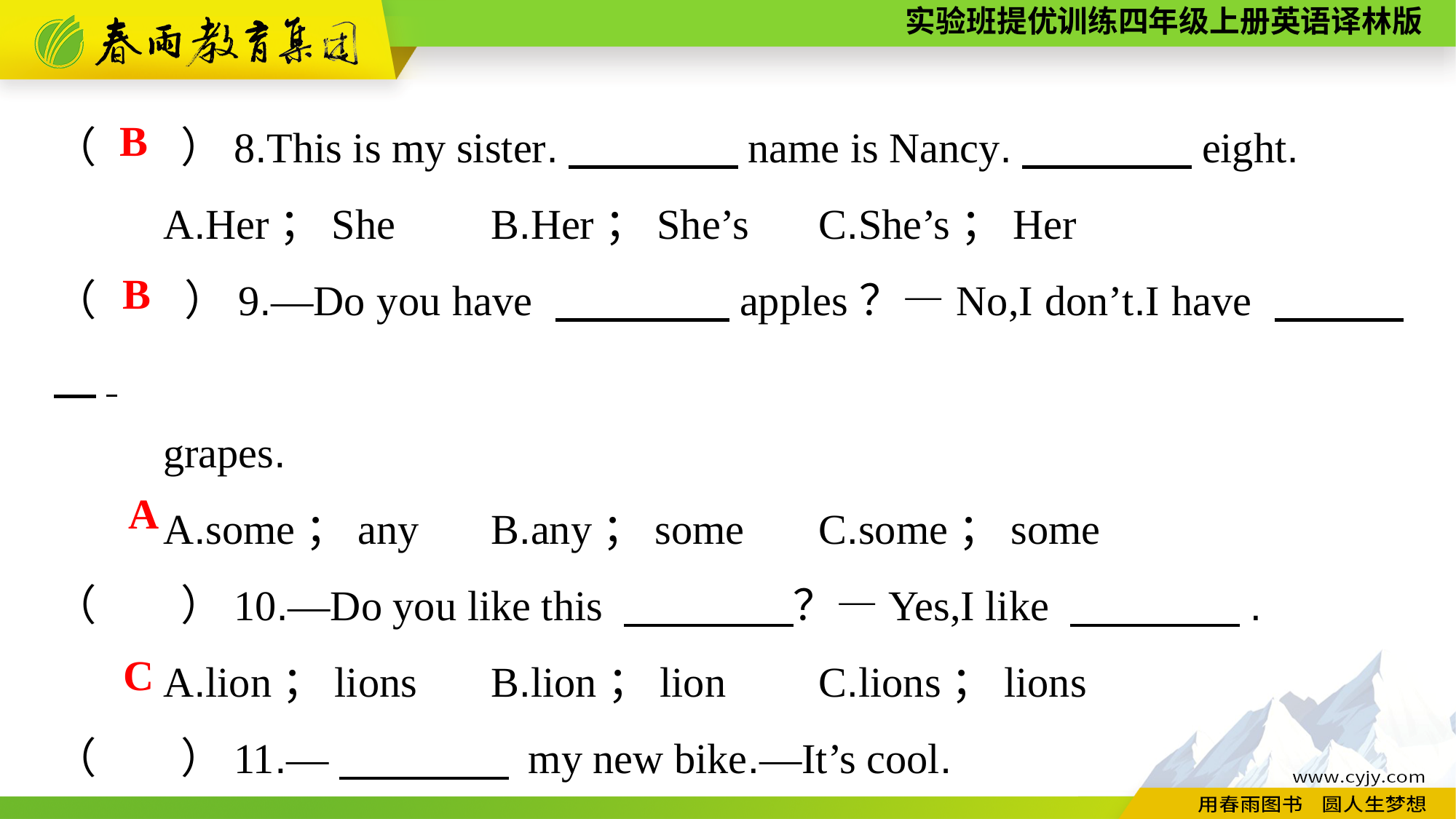

（　　）8.This is my sister.　　　　name is Nancy.　　　　eight.
	A.Her；She	B.Her；She’s	C.She’s；Her
（　　）9.—Do you have 　　　　apples？—No,I don’t.I have 　　　　.
	grapes.
	A.some；any	B.any；some	C.some；some
（　　）10.—Do you like this 　　　　？—Yes,I like 　　　　.
	A.lion；lions	B.lion；lion	C.lions；lions
（　　）11.—　　　　 my new bike.—It’s cool.
	A.Look	B.Have a look	C.Look at
B
B
A
C